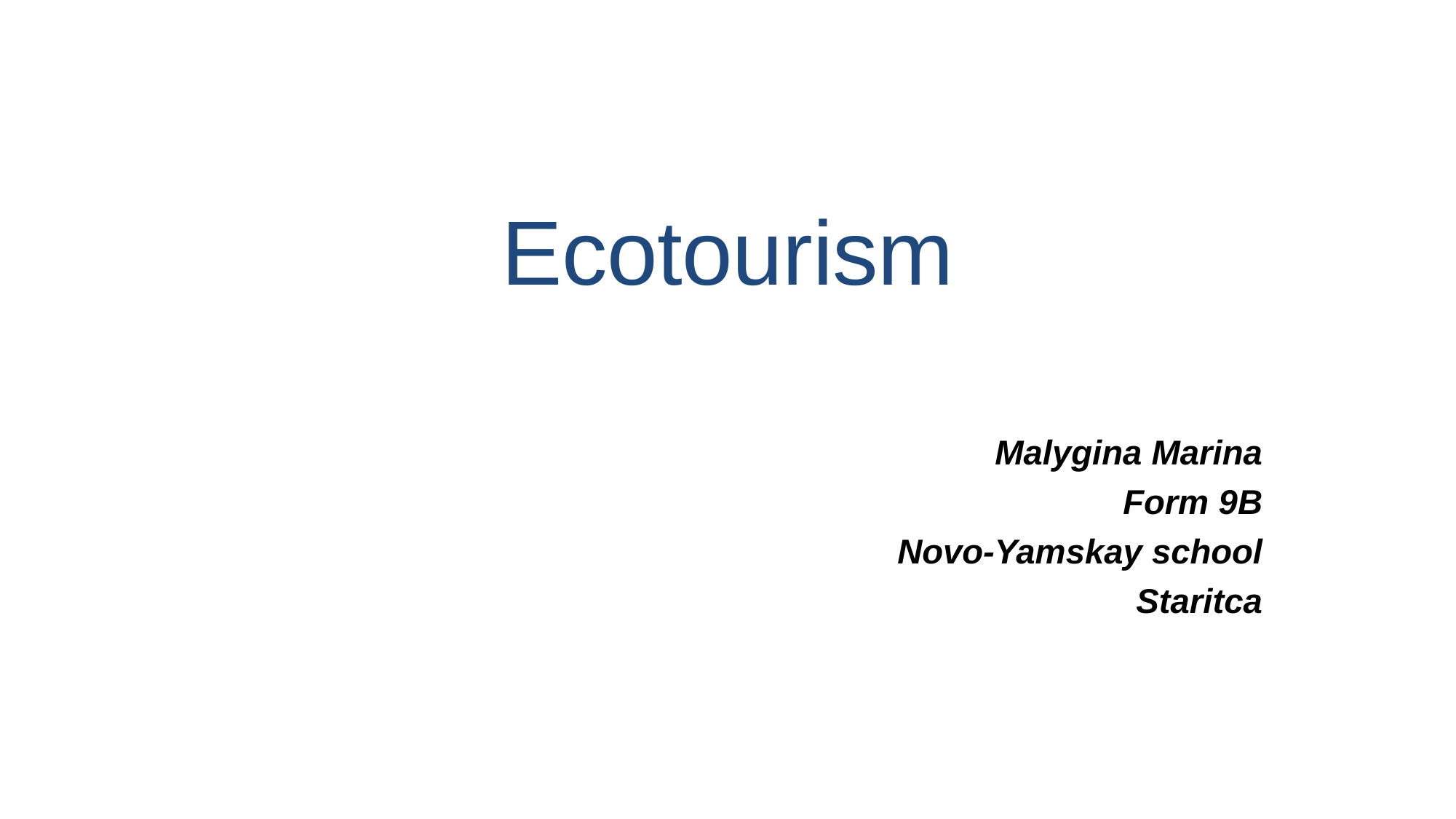

# Ecotourism
Malygina Marina
Form 9B
Novo-Yamskay school
Staritca